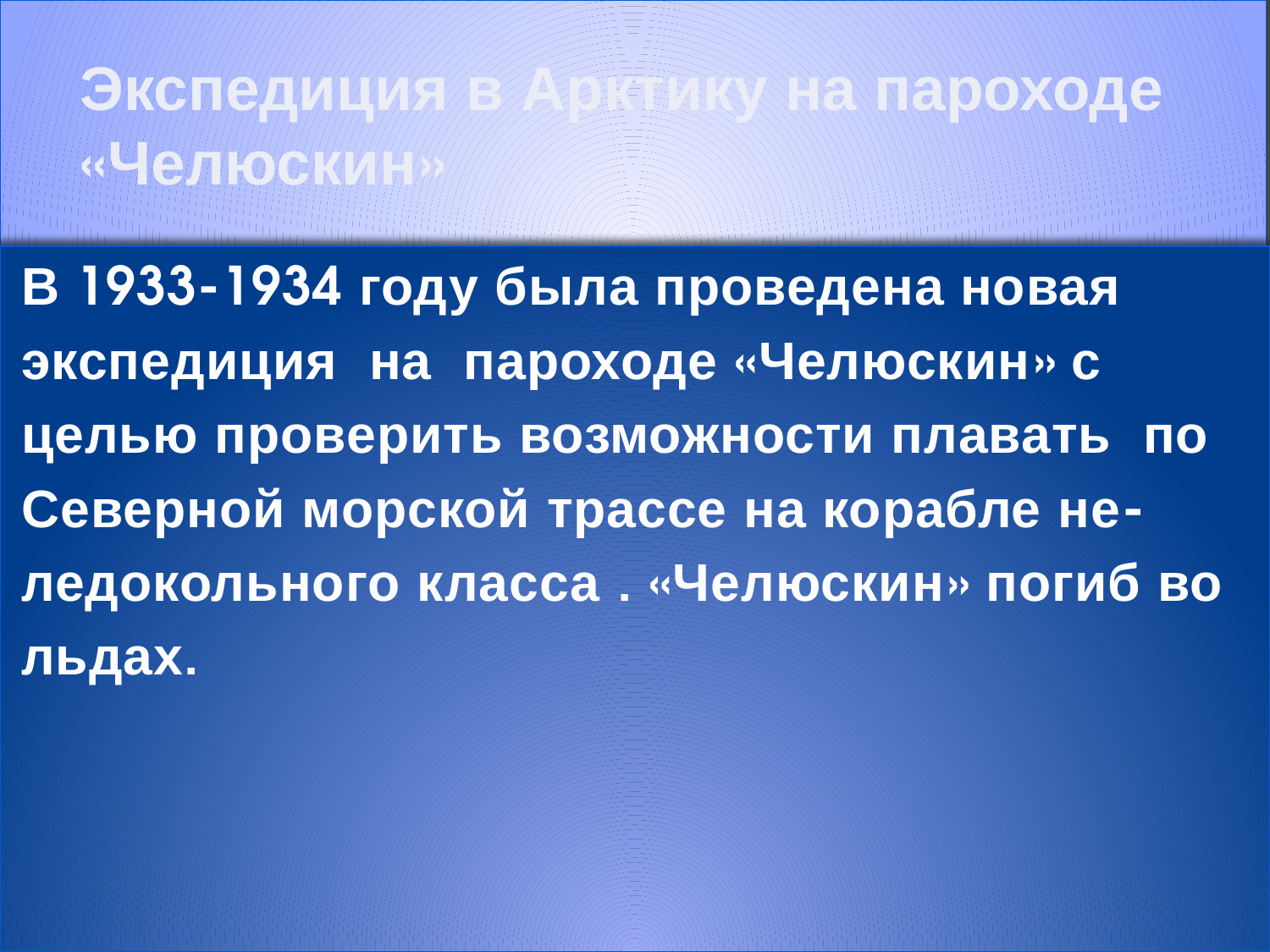

# Экспедиция в Арктику на пароходе «Челюскин»
В 1933-1934 году была проведена новая
экспедиция  на  пароходе «Челюскин» с
целью проверить возможности плавать  по
Северной морской трассе на корабле не-
ледокольного класса . «Челюскин» погиб во
льдах.